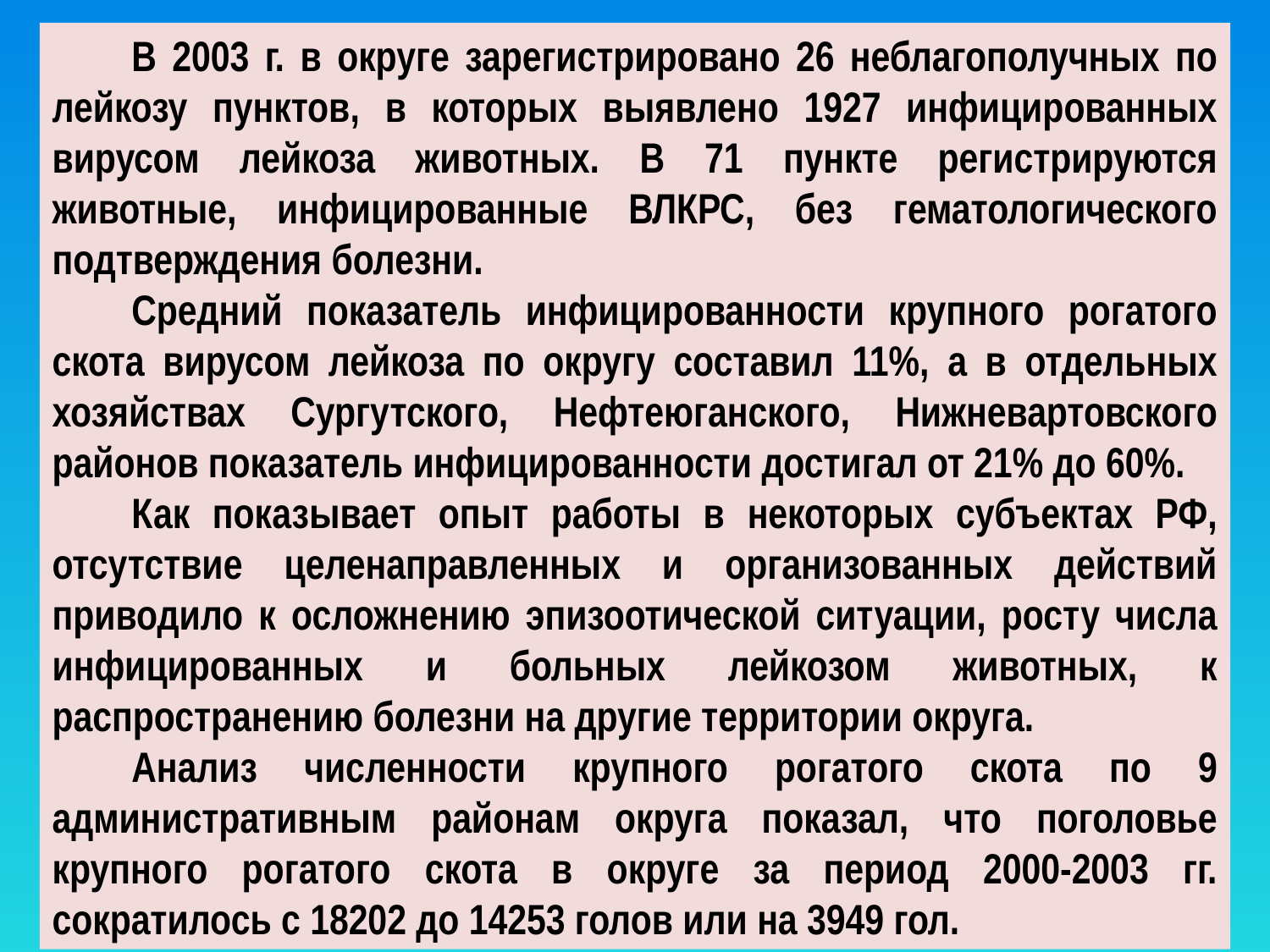

В 2003 г. в округе зарегистрировано 26 неблагополучных по лейкозу пунктов, в которых выявлено 1927 инфицированных вирусом лейкоза животных. В 71 пункте регистрируются животные, инфицированные ВЛКРС, без гематологического подтверждения болезни.
Средний показатель инфицированности крупного рогатого скота вирусом лейкоза по округу составил 11%, а в отдельных хозяйствах Сургутского, Нефтеюганского, Нижневартовского районов показатель инфицированности достигал от 21% до 60%.
Как показывает опыт работы в некоторых субъектах РФ, отсутствие целенаправленных и организованных действий приводило к осложнению эпизоотической ситуации, росту числа инфицированных и больных лейкозом животных, к распространению болезни на другие территории округа.
Анализ численности крупного рогатого скота по 9 административным районам округа показал, что поголовье крупного рогатого скота в округе за период 2000-2003 гг. сократилось с 18202 до 14253 голов или на 3949 гол.